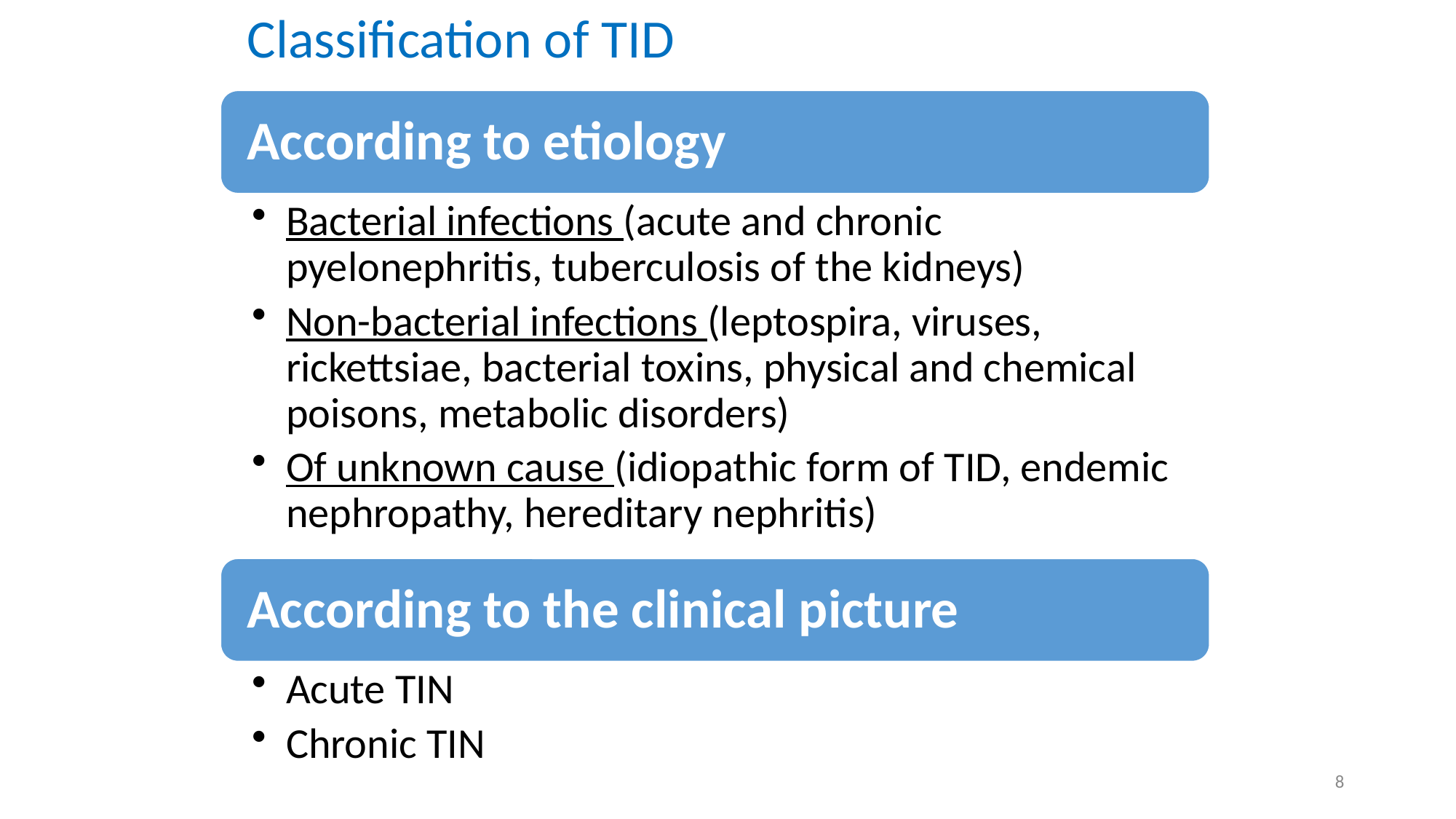

# Classification of TID
According to etiology
Bacterial infections (acute and chronic pyelonephritis, tuberculosis of the kidneys)
Non-bacterial infections (leptospira, viruses, rickettsiae, bacterial toxins, physical and chemical poisons, metabolic disorders)
Of unknown cause (idiopathic form of TID, endemic nephropathy, hereditary nephritis)
According to the clinical picture
Acute TIN
Chronic TIN
8